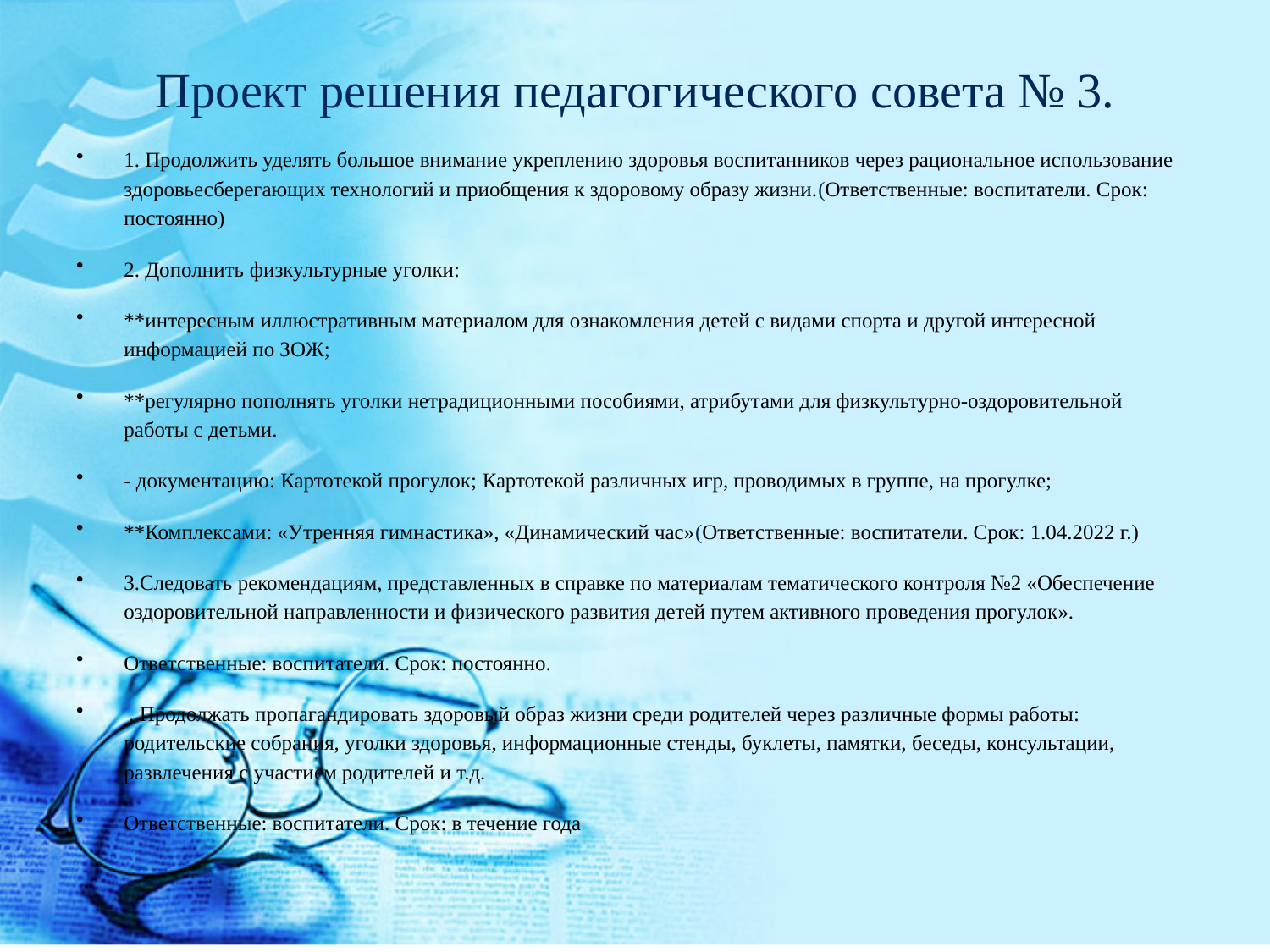

# Проект решения педагогического совета № 3.
1. Продолжить уделять большое внимание укреплению здоровья воспитанников через рациональное использование здоровьесберегающих технологий и приобщения к здоровому образу жизни.(Ответственные: воспитатели. Срок: постоянно)
2. Дополнить физкультурные уголки:
**интересным иллюстративным материалом для ознакомления детей с видами спорта и другой интересной информацией по ЗОЖ;
**регулярно пополнять уголки нетрадиционными пособиями, атрибутами для физкультурно-оздоровительной работы с детьми.
- документацию: Картотекой прогулок; Картотекой различных игр, проводимых в группе, на прогулке;
**Комплексами: «Утренняя гимнастика», «Динамический час»(Ответственные: воспитатели. Срок: 1.04.2022 г.)
3.Следовать рекомендациям, представленных в справке по материалам тематического контроля №2 «Обеспечение оздоровительной направленности и физического развития детей путем активного проведения прогулок».
Ответственные: воспитатели. Срок: постоянно.
 . Продолжать пропагандировать здоровый образ жизни среди родителей через различные формы работы: родительские собрания, уголки здоровья, информационные стенды, буклеты, памятки, беседы, консультации, развлечения с участием родителей и т.д.
Ответственные: воспитатели. Срок: в течение года